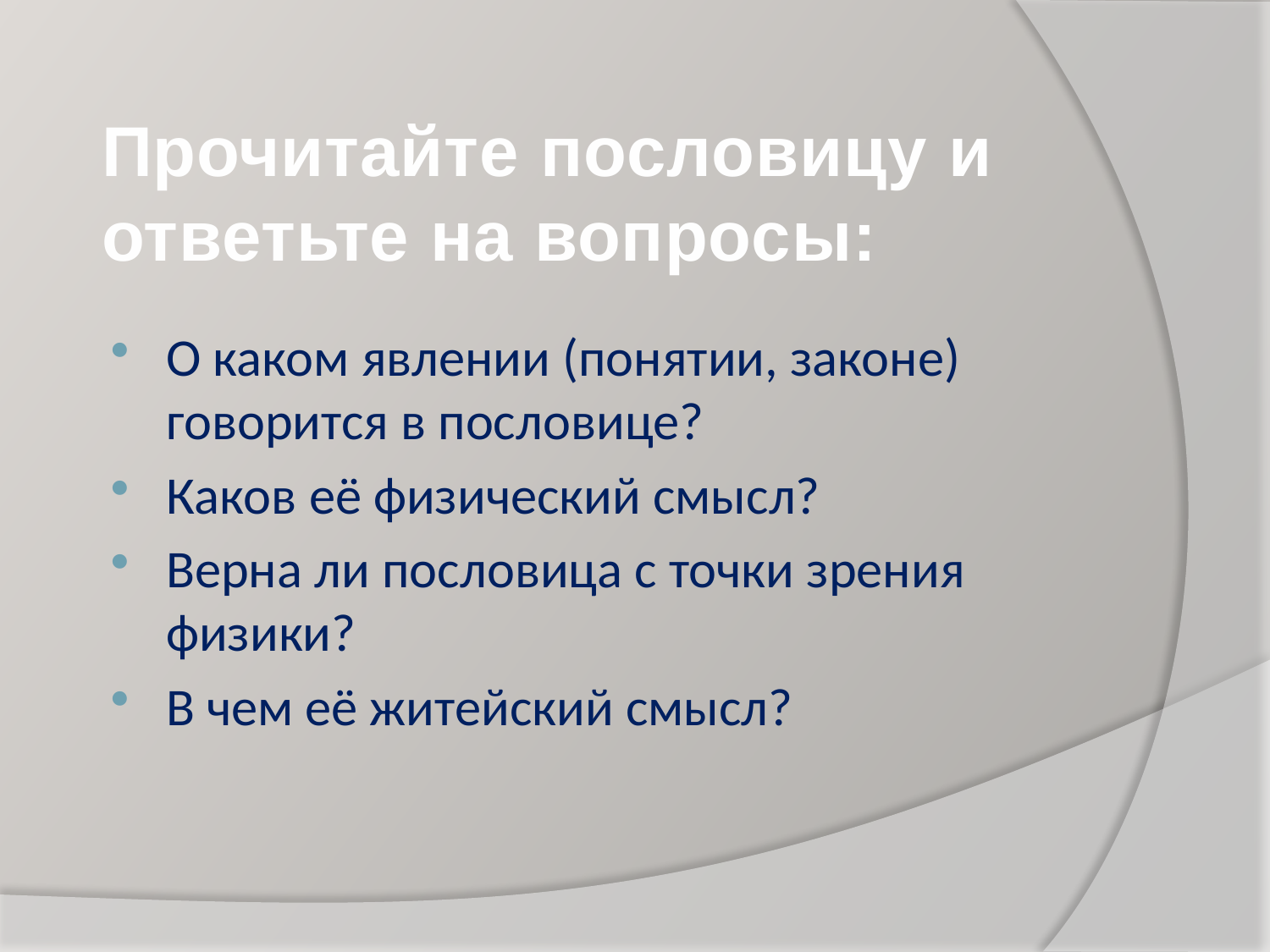

# Прочитайте пословицу и ответьте на вопросы:
О каком явлении (понятии, законе) говорится в пословице?
Каков её физический смысл?
Верна ли пословица с точки зрения физики?
В чем её житейский смысл?